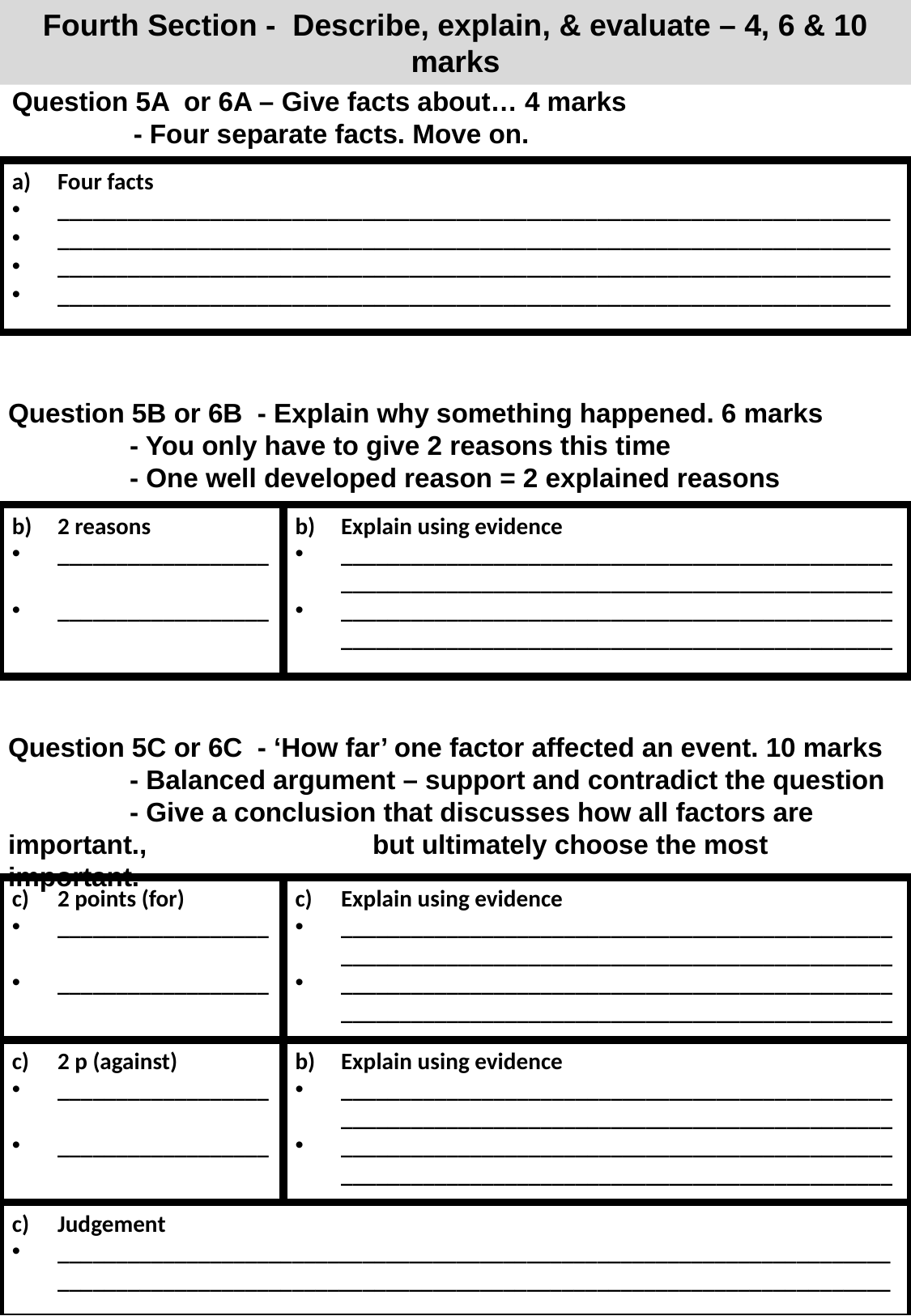

Fourth Section -  Describe, explain, & evaluate – 4, 6 & 10 marks
Question 5A  or 6A – Give facts about… 4 marks
	- Four separate facts. Move on.
Four facts
_______________________________________________________________________
_______________________________________________________________________
_______________________________________________________________________
_______________________________________________________________________
Question 5B or 6B  - Explain why something happened. 6 marks
	- You only have to give 2 reasons this time
	- One well developed reason = 2 explained reasons
2 reasons
__________________

__________________

Explain using evidence
______________________________________________________________________________________________
______________________________________________________________________________________________
Question 5C or 6C  - ‘How far’ one factor affected an event. 10 marks
	- Balanced argument – support and contradict the question
	- Give a conclusion that discusses how all factors are important., 		but ultimately choose the most important.
2 points (for)
__________________

__________________

Explain using evidence
______________________________________________________________________________________________
______________________________________________________________________________________________

2 p (against)
__________________

__________________
Explain using evidence
______________________________________________________________________________________________
______________________________________________________________________________________________

Judgement
______________________________________________________________________________________________________________________________________________